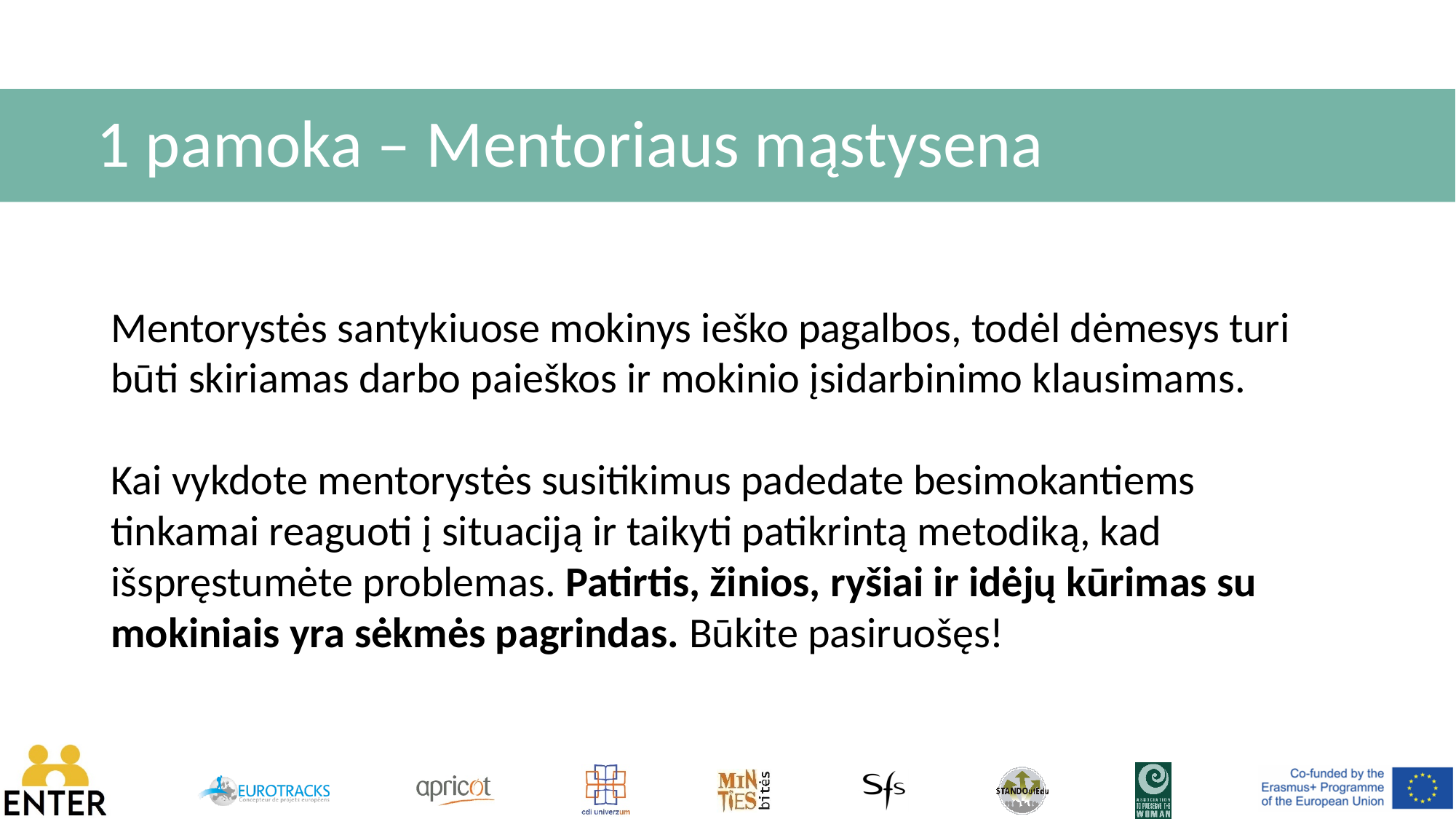

# 1 pamoka – Mentoriaus mąstysena
Mentorystės santykiuose mokinys ieško pagalbos, todėl dėmesys turi būti skiriamas darbo paieškos ir mokinio įsidarbinimo klausimams.

Kai vykdote mentorystės susitikimus padedate besimokantiems tinkamai reaguoti į situaciją ir taikyti patikrintą metodiką, kad išspręstumėte problemas. Patirtis, žinios, ryšiai ir idėjų kūrimas su mokiniais yra sėkmės pagrindas. Būkite pasiruošęs!